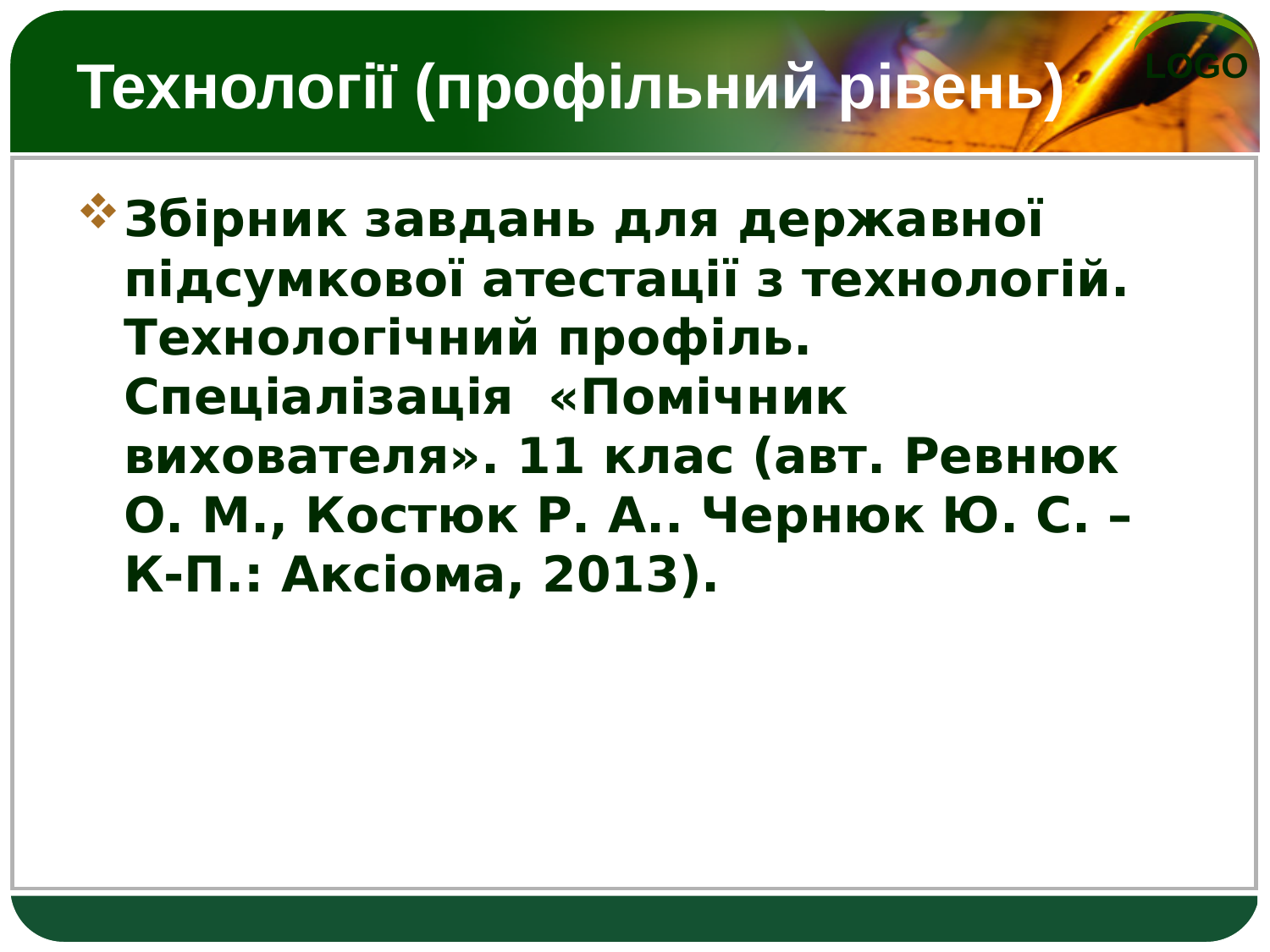

# Технології (профільний рівень)
Збірник завдань для державної підсумкової атестації з технологій. Технологічний профіль. Спеціалізація  «Помічник вихователя». 11 клас (авт. Ревнюк О. М., Костюк Р. А.. Чернюк Ю. С. – К-П.: Аксіома, 2013).